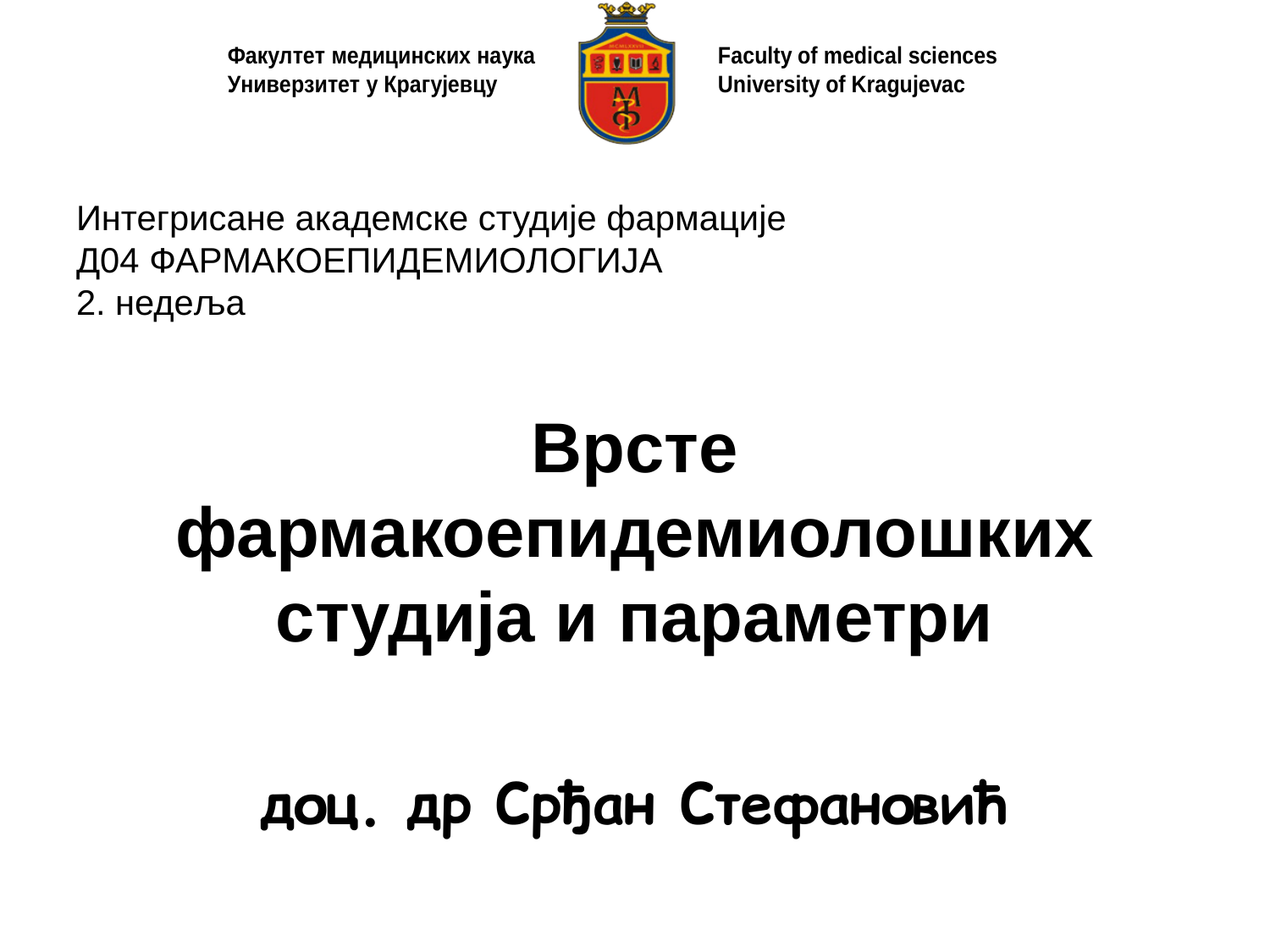

# Интегрисане академске студије фармације Д04 ФАРМАКОЕПИДЕМИОЛОГИЈА 2. недеља
Врсте фармакоепидемиолошких студија и параметри
доц. др Срђан Стефановић